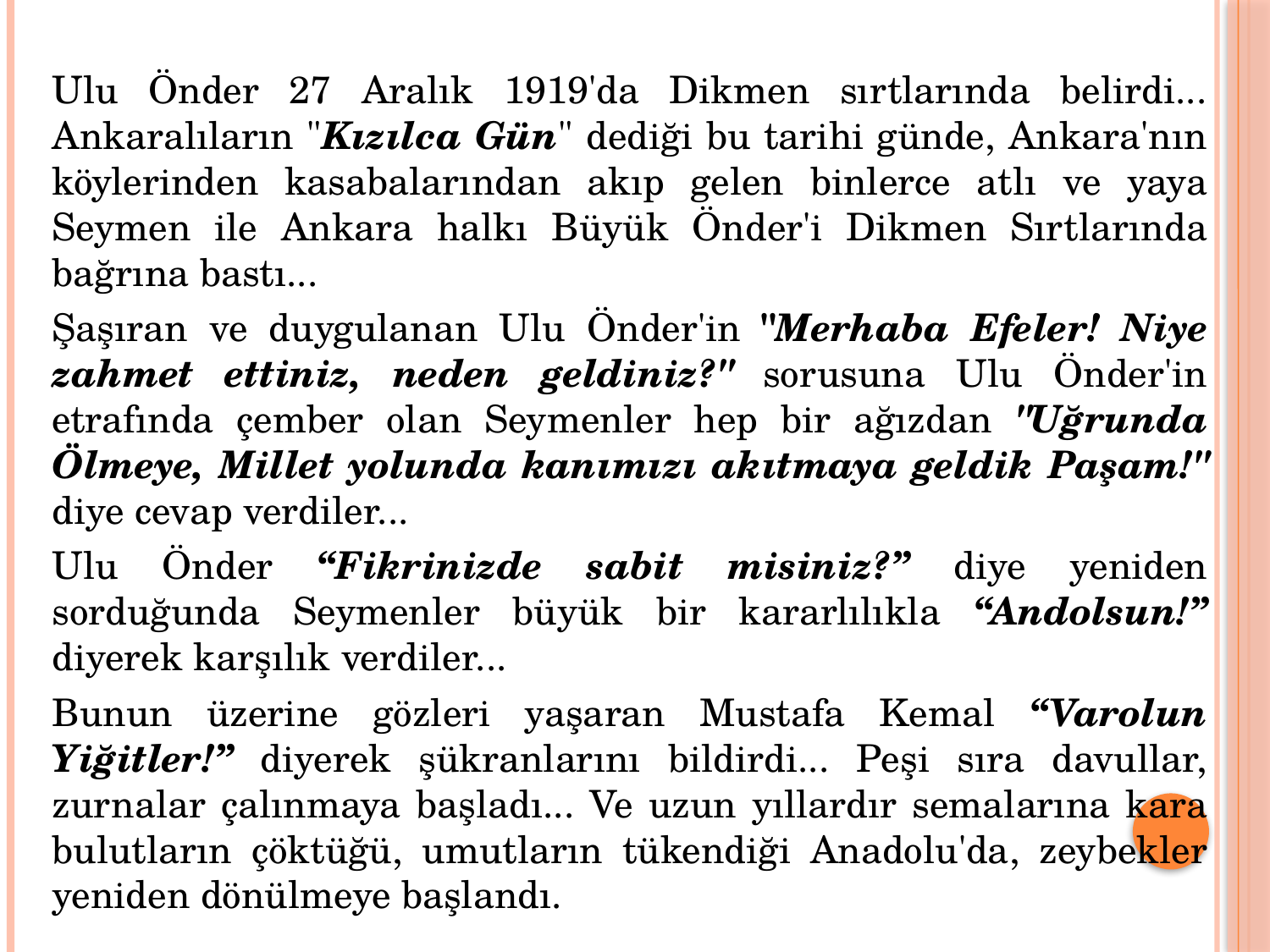

Ulu Önder 27 Aralık 1919'da Dikmen sırtlarında belirdi... Ankaralıların "Kızılca Gün" dediği bu tarihi günde, Ankara'nın köylerinden kasabalarından akıp gelen binlerce atlı ve yaya Seymen ile Ankara halkı Büyük Önder'i Dikmen Sırtlarında bağrına bastı...
Şaşıran ve duygulanan Ulu Önder'in "Merhaba Efeler! Niye zahmet ettiniz, neden geldiniz?" sorusuna Ulu Önder'in etrafında çember olan Seymenler hep bir ağızdan "Uğrunda Ölmeye, Millet yolunda kanımızı akıtmaya geldik Paşam!" diye cevap verdiler...
Ulu Önder “Fikrinizde sabit misiniz?” diye yeniden sorduğunda Seymenler büyük bir kararlılıkla “Andolsun!” diyerek karşılık verdiler...
Bunun üzerine gözleri yaşaran Mustafa Kemal “Varolun Yiğitler!” diyerek şükranlarını bildirdi... Peşi sıra davullar, zurnalar çalınmaya başladı... Ve uzun yıllardır semalarına kara bulutların çöktüğü, umutların tükendiği Anadolu'da, zeybekler yeniden dönülmeye başlandı.